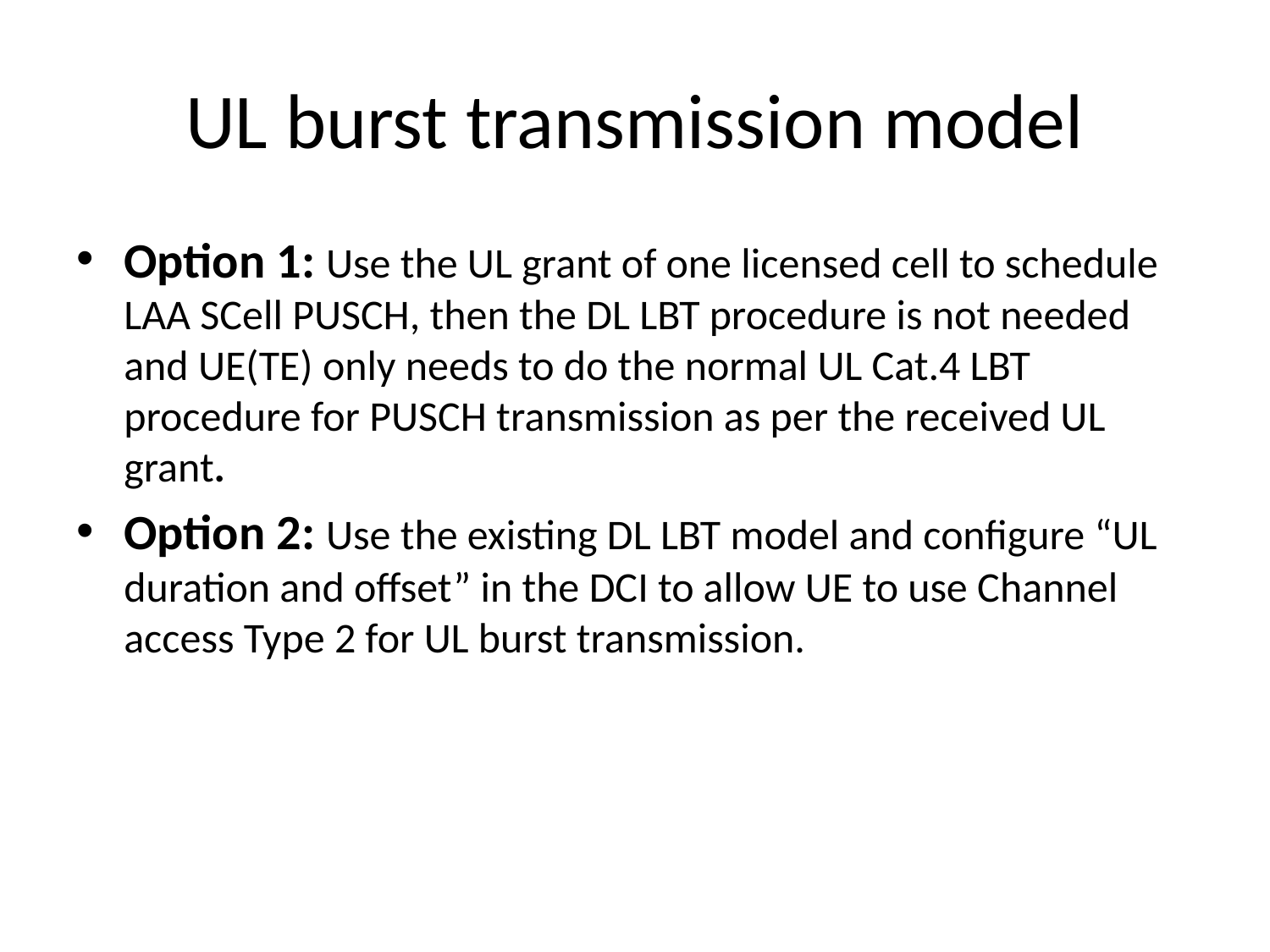

# UL burst transmission model
Option 1: Use the UL grant of one licensed cell to schedule LAA SCell PUSCH, then the DL LBT procedure is not needed and UE(TE) only needs to do the normal UL Cat.4 LBT procedure for PUSCH transmission as per the received UL grant.
Option 2: Use the existing DL LBT model and configure “UL duration and offset” in the DCI to allow UE to use Channel access Type 2 for UL burst transmission.